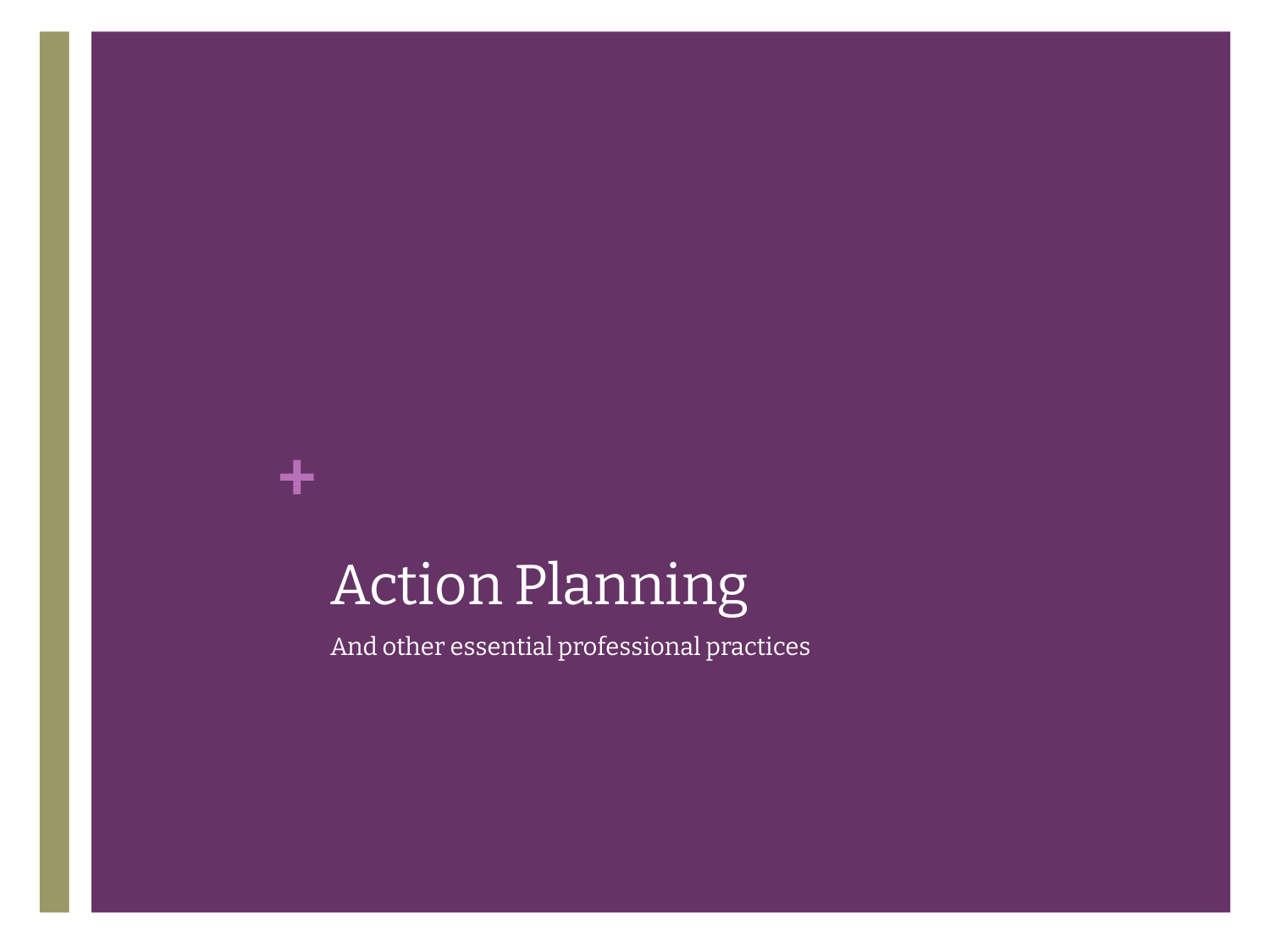

# Action Planning
And other essential professional practices